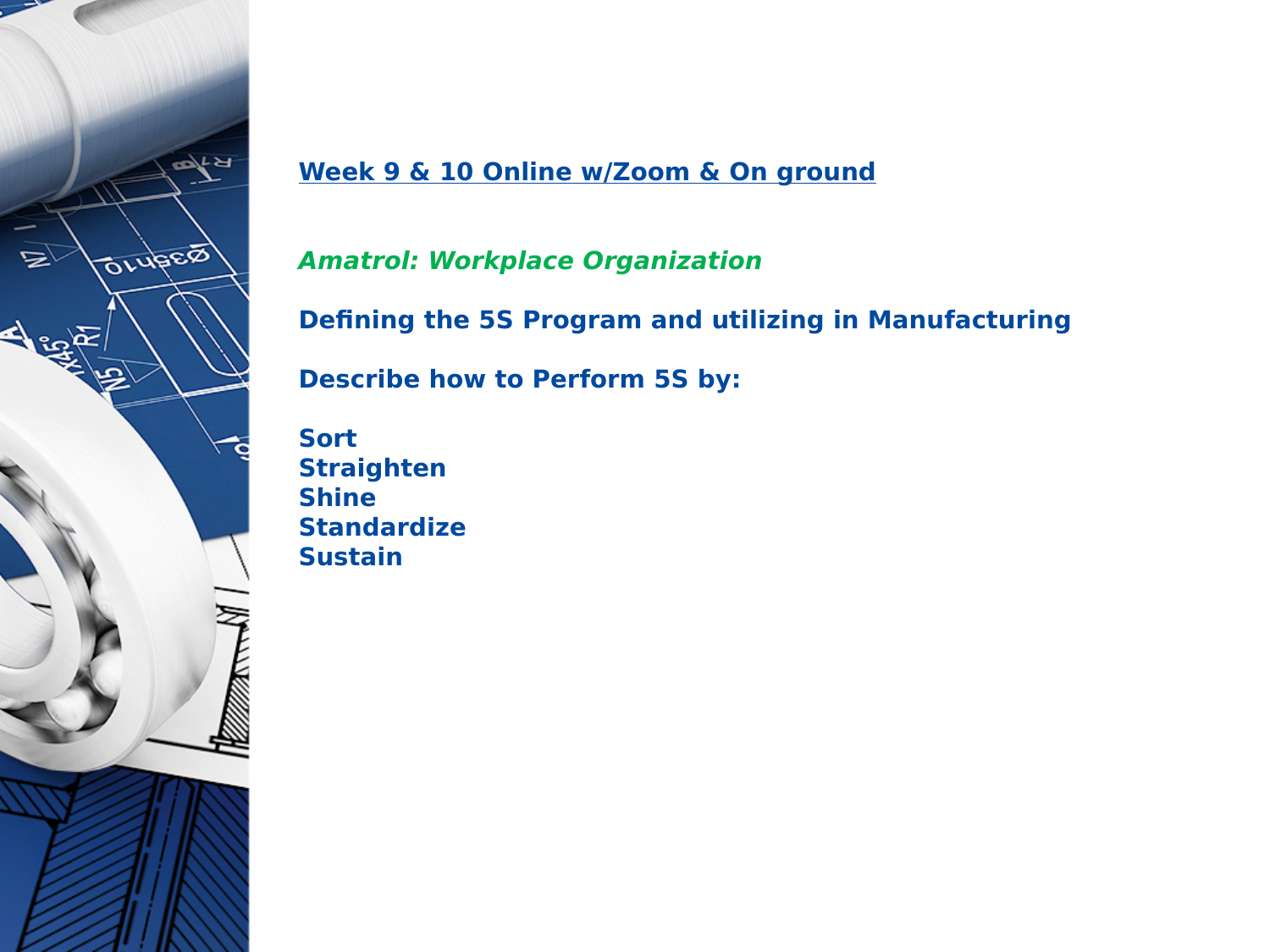

# Week 9 & 10 Online w/Zoom & On ground Amatrol: Workplace Organization Defining the 5S Program and utilizing in Manufacturing Describe how to Perform 5S by: Sort Straighten Shine Standardize Sustain